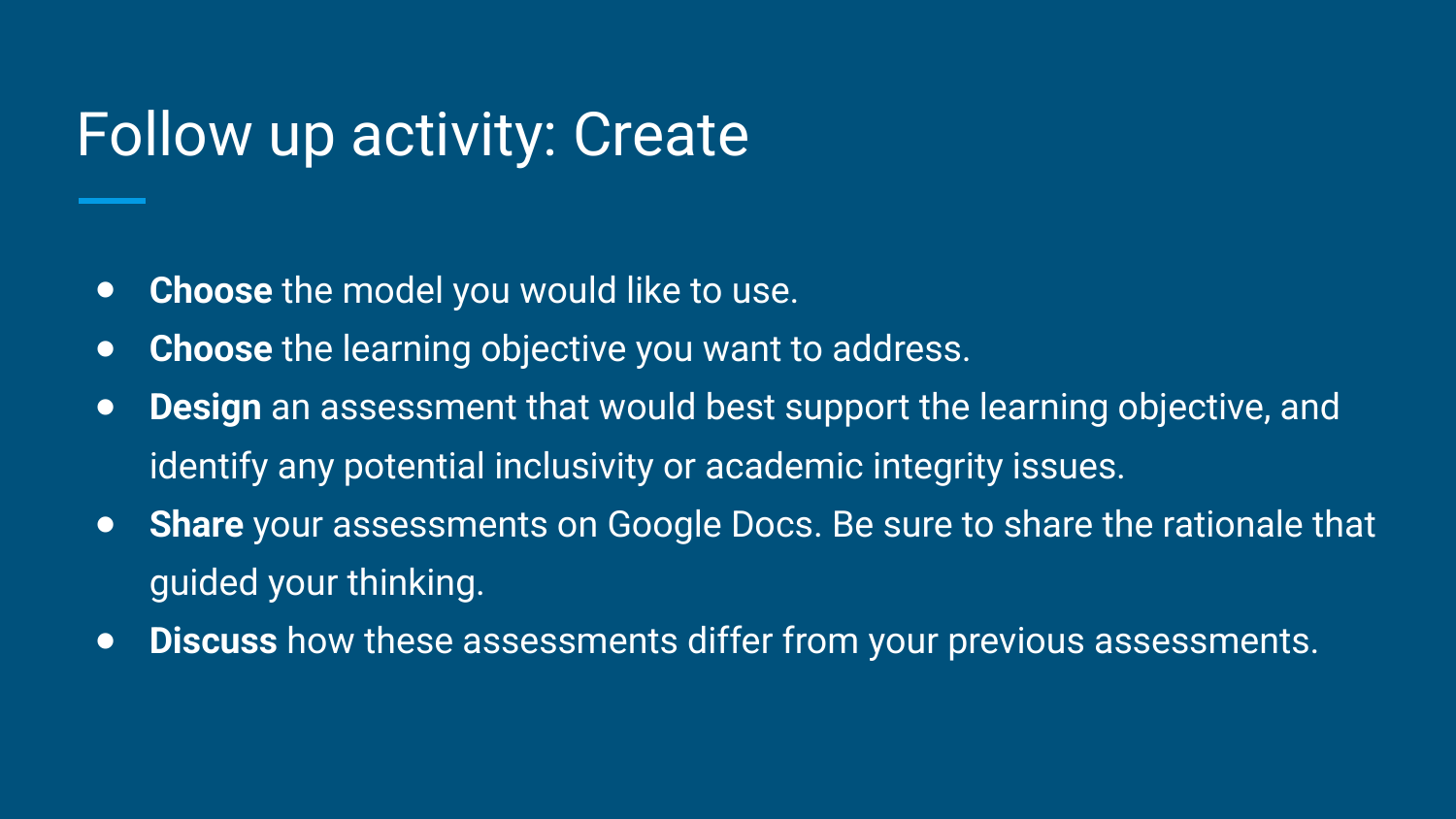

# Follow up activity: Create
Choose the model you would like to use.
Choose the learning objective you want to address.
Design an assessment that would best support the learning objective, and identify any potential inclusivity or academic integrity issues.
Share your assessments on Google Docs. Be sure to share the rationale that guided your thinking.
Discuss how these assessments differ from your previous assessments.